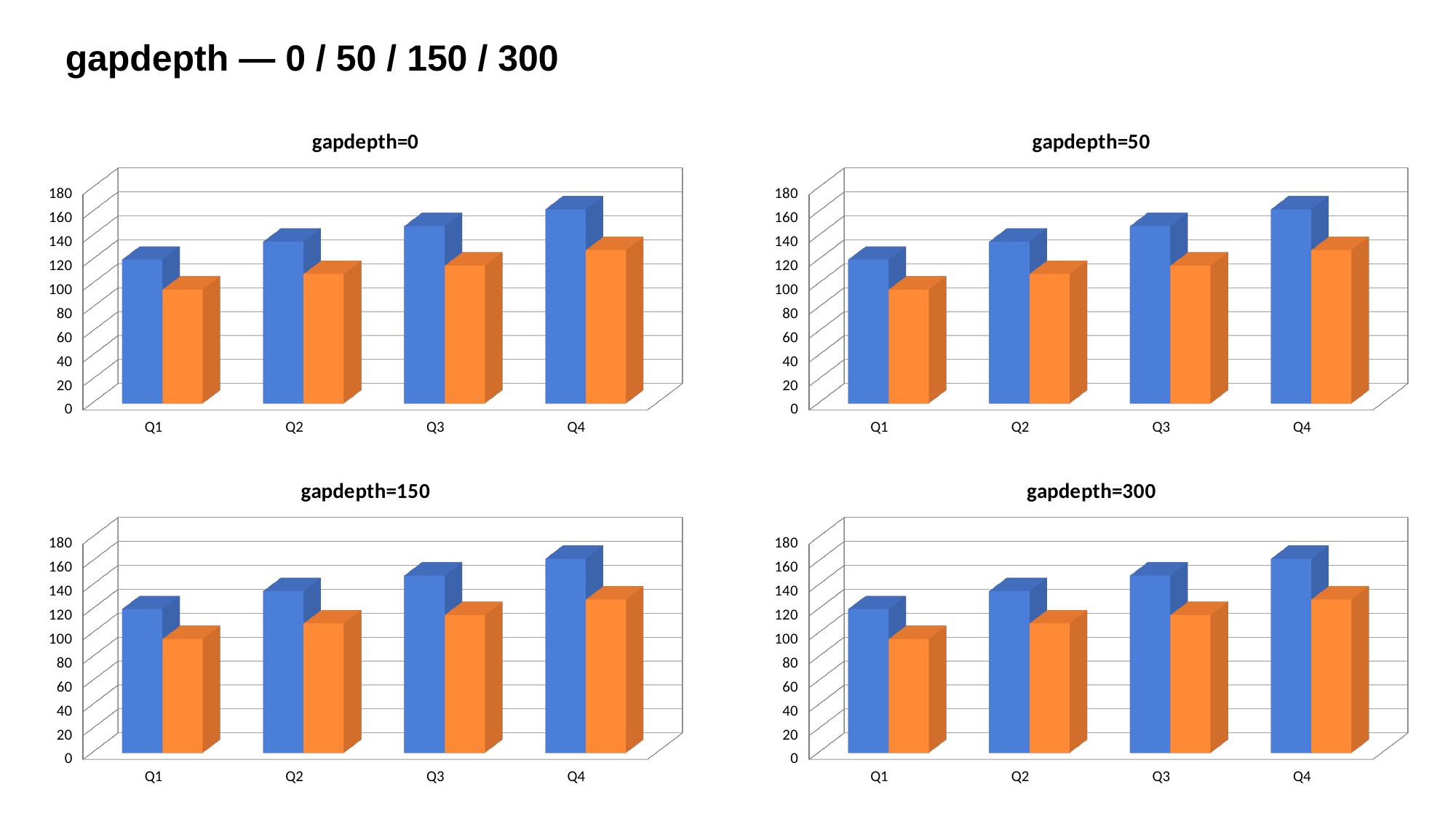

gapdepth — 0 / 50 / 150 / 300

[unsupported chart]

[unsupported chart]

[unsupported chart]

[unsupported chart]